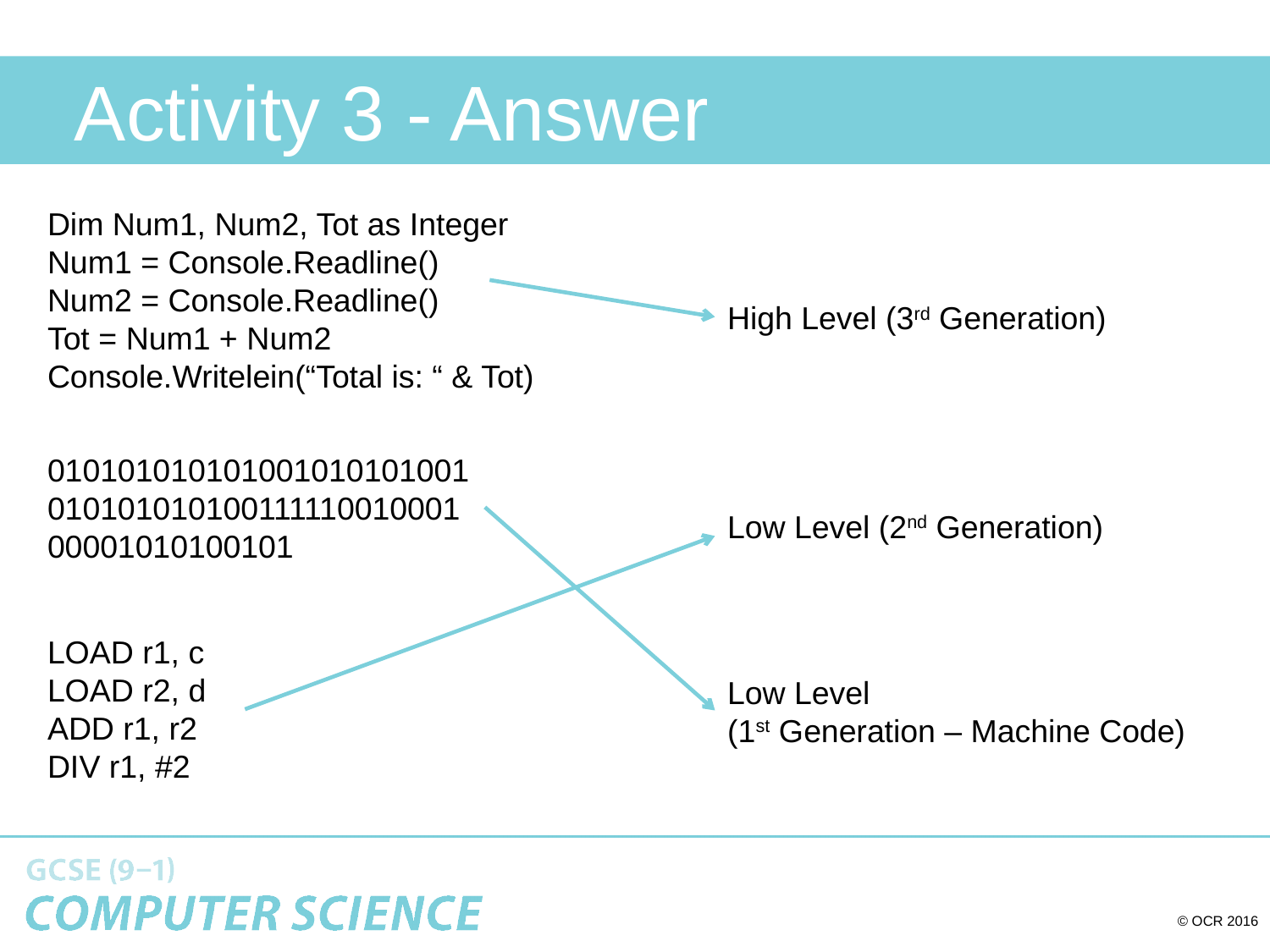

# Activity 3 - Answer
Dim Num1, Num2, Tot as Integer
Num1 = Console.Readline()
Num2 = Console.Readline()
Tot = Num1 + Num2
Console.Writelein(“Total is: “ & Tot)

High Level (3rd Generation)
01010101010100101010100101010101010011111001000100001010100101
Low Level (2nd Generation)
LOAD r1, c
LOAD r2, d
ADD r1, r2
DIV r1, #2
Low Level
(1st Generation – Machine Code)